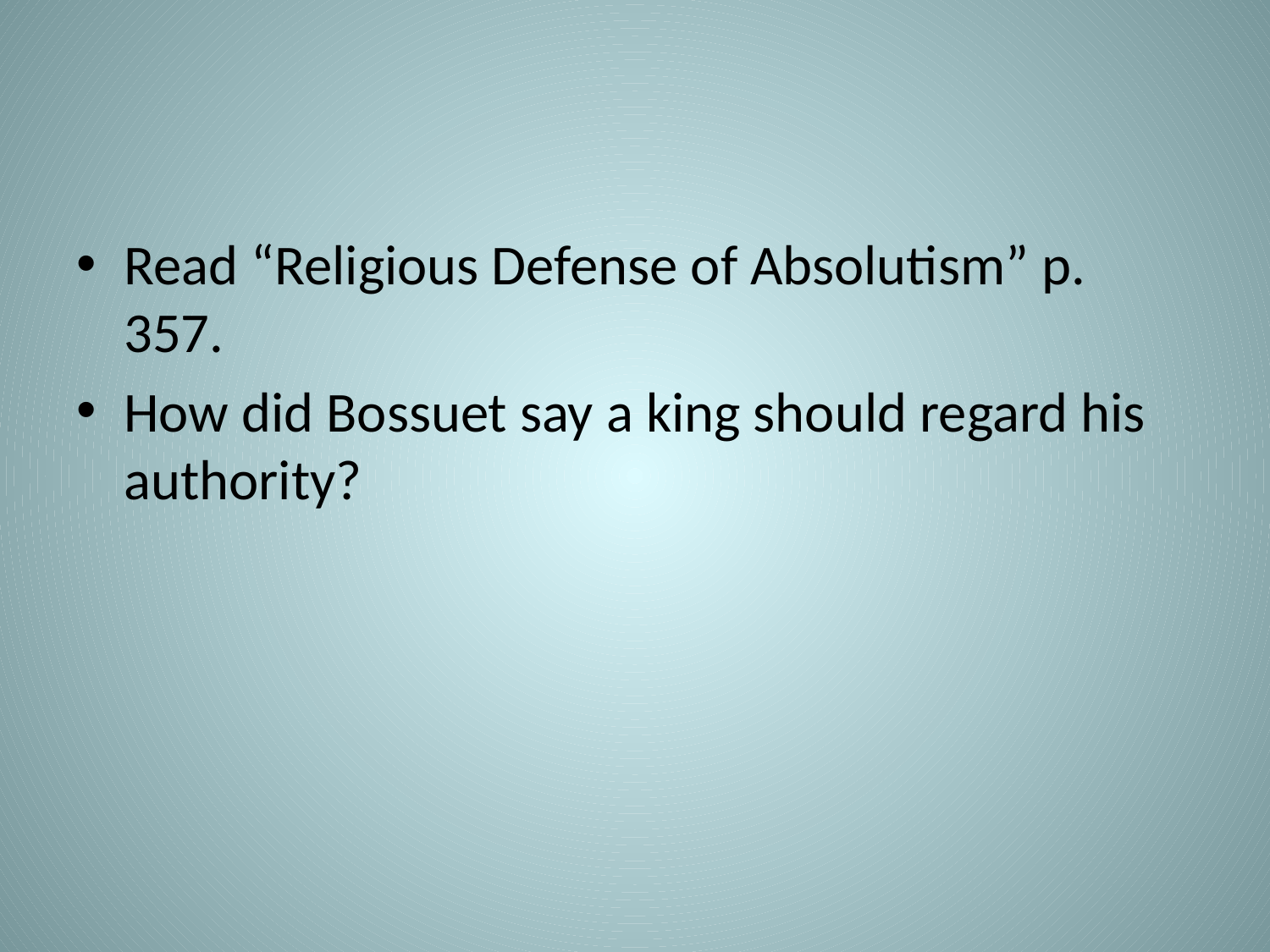

#
Read “Religious Defense of Absolutism” p. 357.
How did Bossuet say a king should regard his authority?